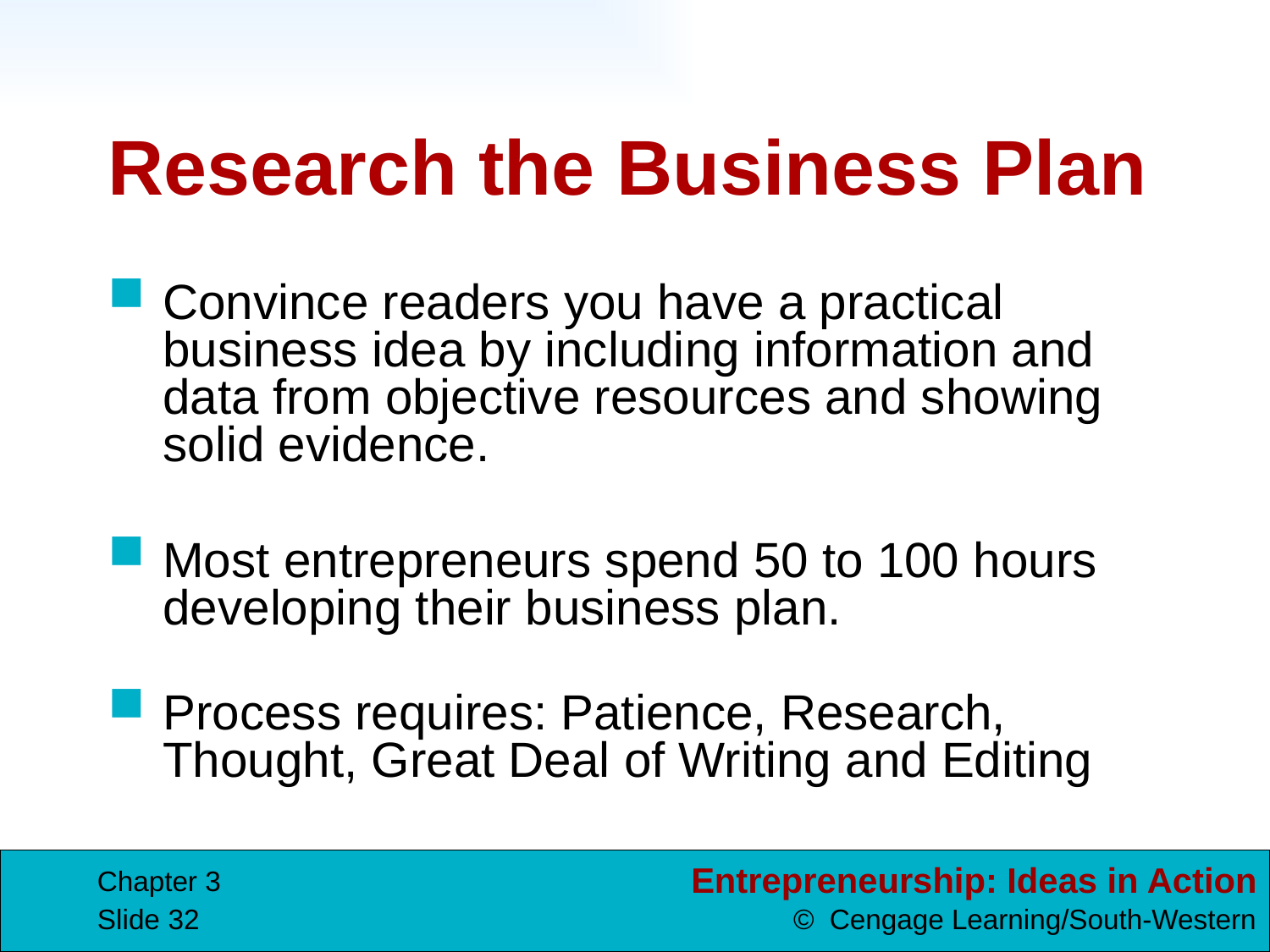

# Research the Business Plan
Convince readers you have a practical business idea by including information and data from objective resources and showing solid evidence.
Most entrepreneurs spend 50 to 100 hours developing their business plan.
Process requires: Patience, Research, Thought, Great Deal of Writing and Editing
Chapter 3
Slide 32